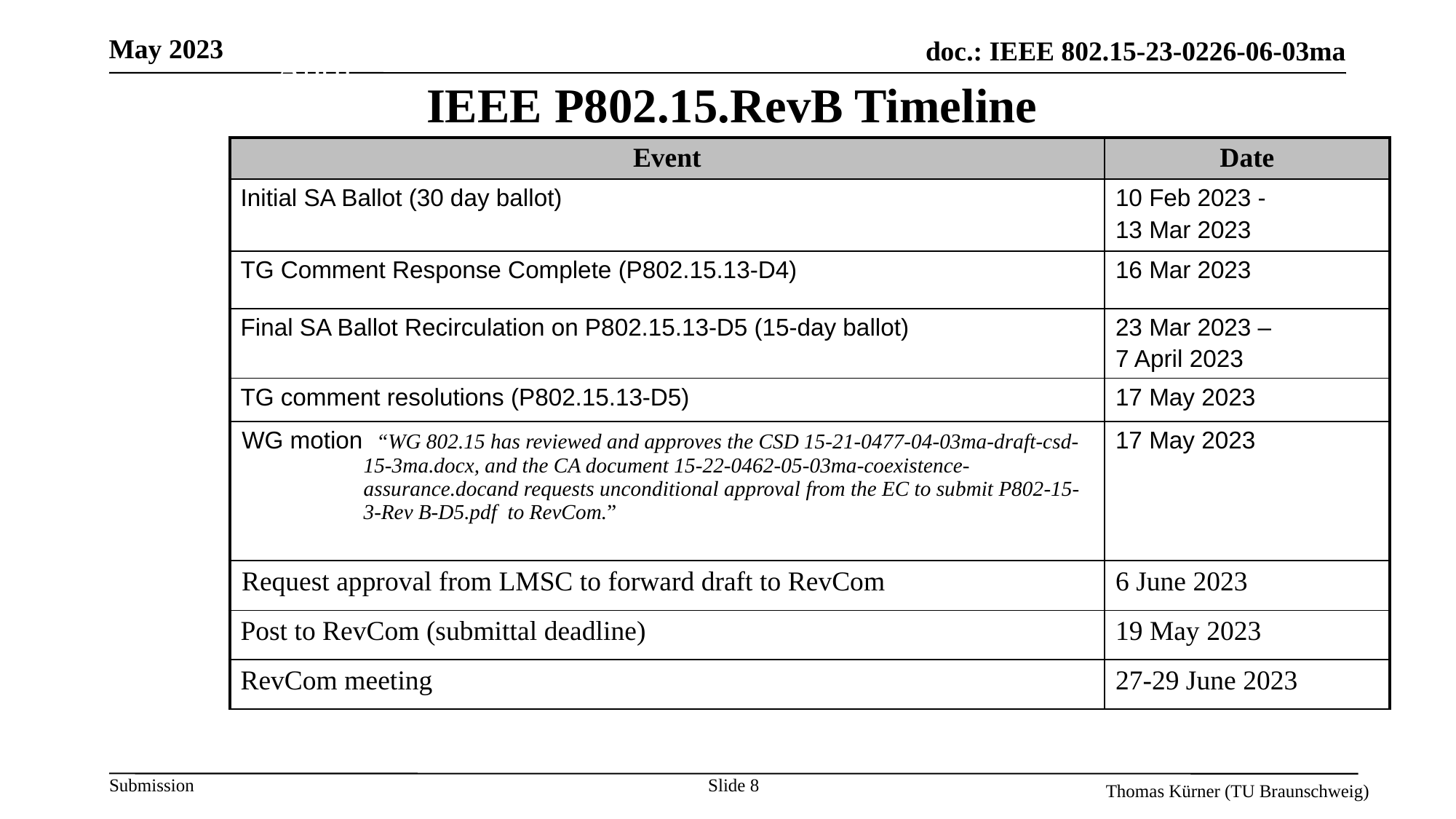

April 2021
# IEEE P802.15.RevB Timeline
| Event | Date |
| --- | --- |
| Initial SA Ballot (30 day ballot) | 10 Feb 2023 - 13 Mar 2023 |
| TG Comment Response Complete (P802.15.13-D4) | 16 Mar 2023 |
| Final SA Ballot Recirculation on P802.15.13-D5 (15-day ballot) | 23 Mar 2023 – 7 April 2023 |
| TG comment resolutions (P802.15.13-D5) | 17 May 2023 |
| WG motion “WG 802.15 has reviewed and approves the CSD 15-21-0477-04-03ma-draft-csd-15-3ma.docx, and the CA document 15-22-0462-05-03ma-coexistence-assurance.docand requests unconditional approval from the EC to submit P802-15-3-Rev B-D5.pdf to RevCom.” | 17 May 2023 |
| Request approval from LMSC to forward draft to RevCom | 6 June 2023 |
| Post to RevCom (submittal deadline) | 19 May 2023 |
| RevCom meeting | 27-29 June 2023 |
Slide 8